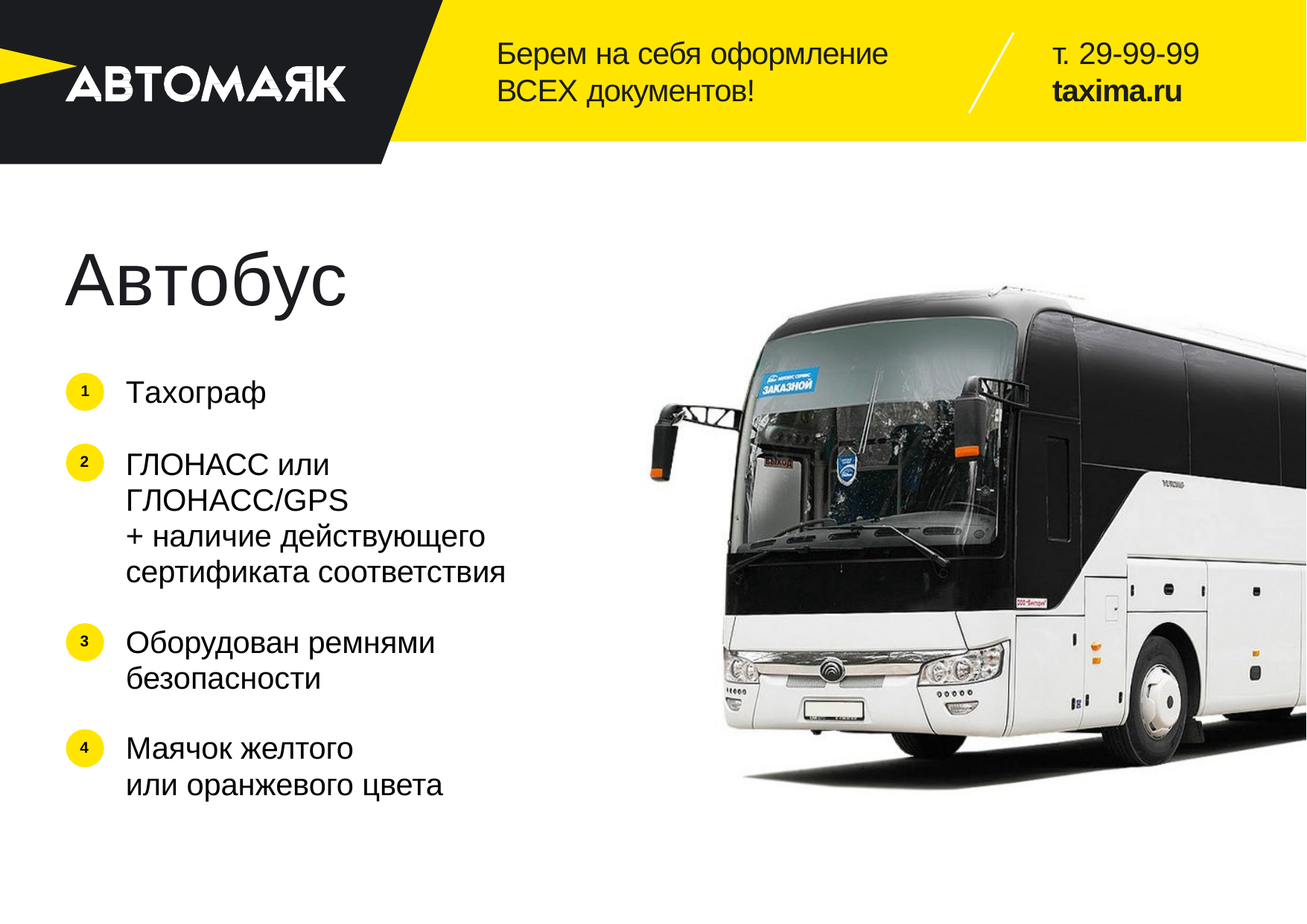

# Берем на себя оформление  ВСЕХ документов!
т. 29-99-99
taxima.ru

Автобус

Тахограф

1
ГЛОНАСС или  ГЛОНАСС/GPS
+ наличие действующего  сертификата соответствия

2
Оборудован ремнями  безопасности

3
Маячок желтого
или оранжевого цвета

4